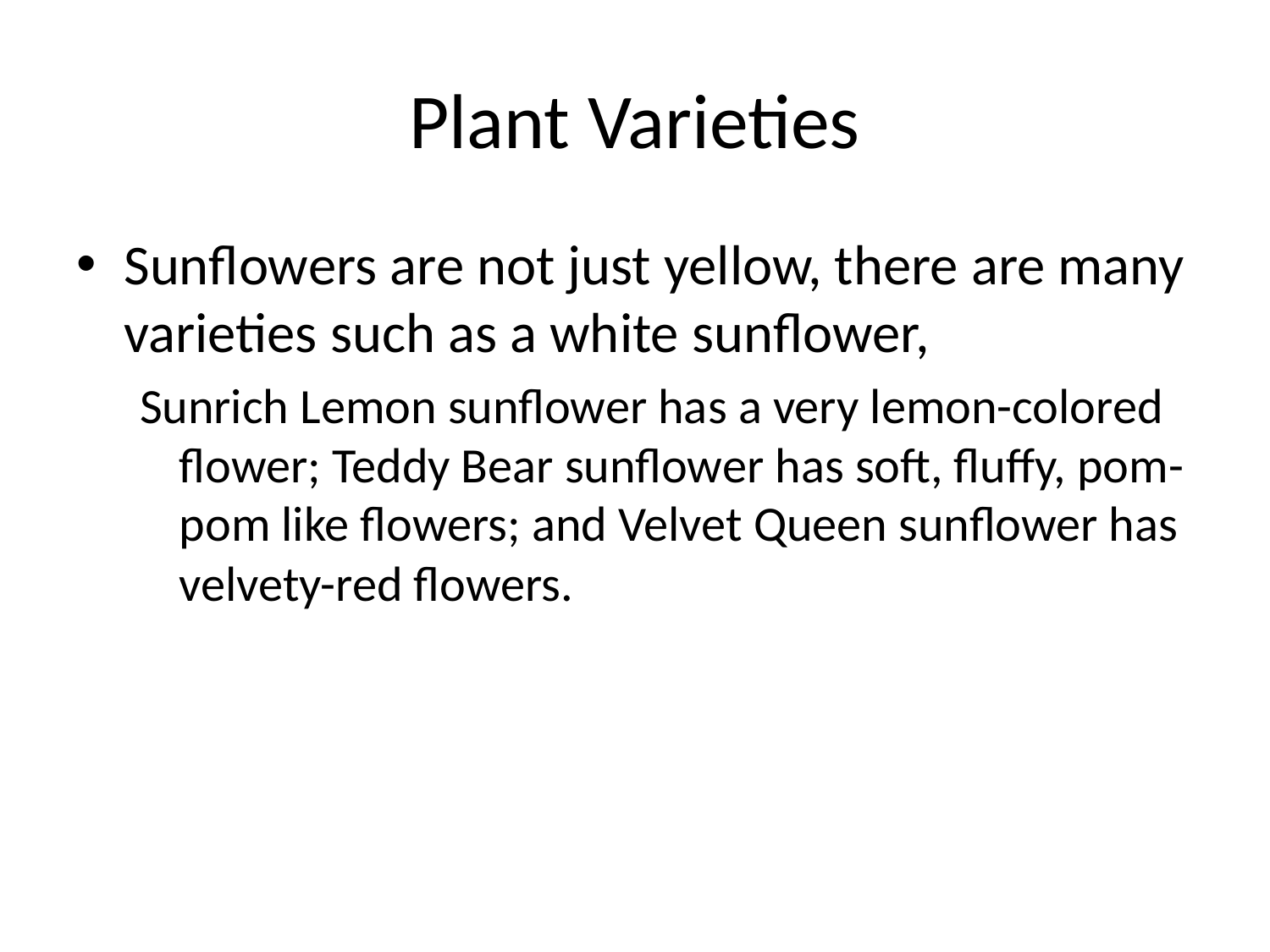

# Plant Varieties
Sunflowers are not just yellow, there are many varieties such as a white sunflower,
Sunrich Lemon sunflower has a very lemon-colored flower; Teddy Bear sunflower has soft, fluffy, pom-pom like flowers; and Velvet Queen sunflower has velvety-red flowers.